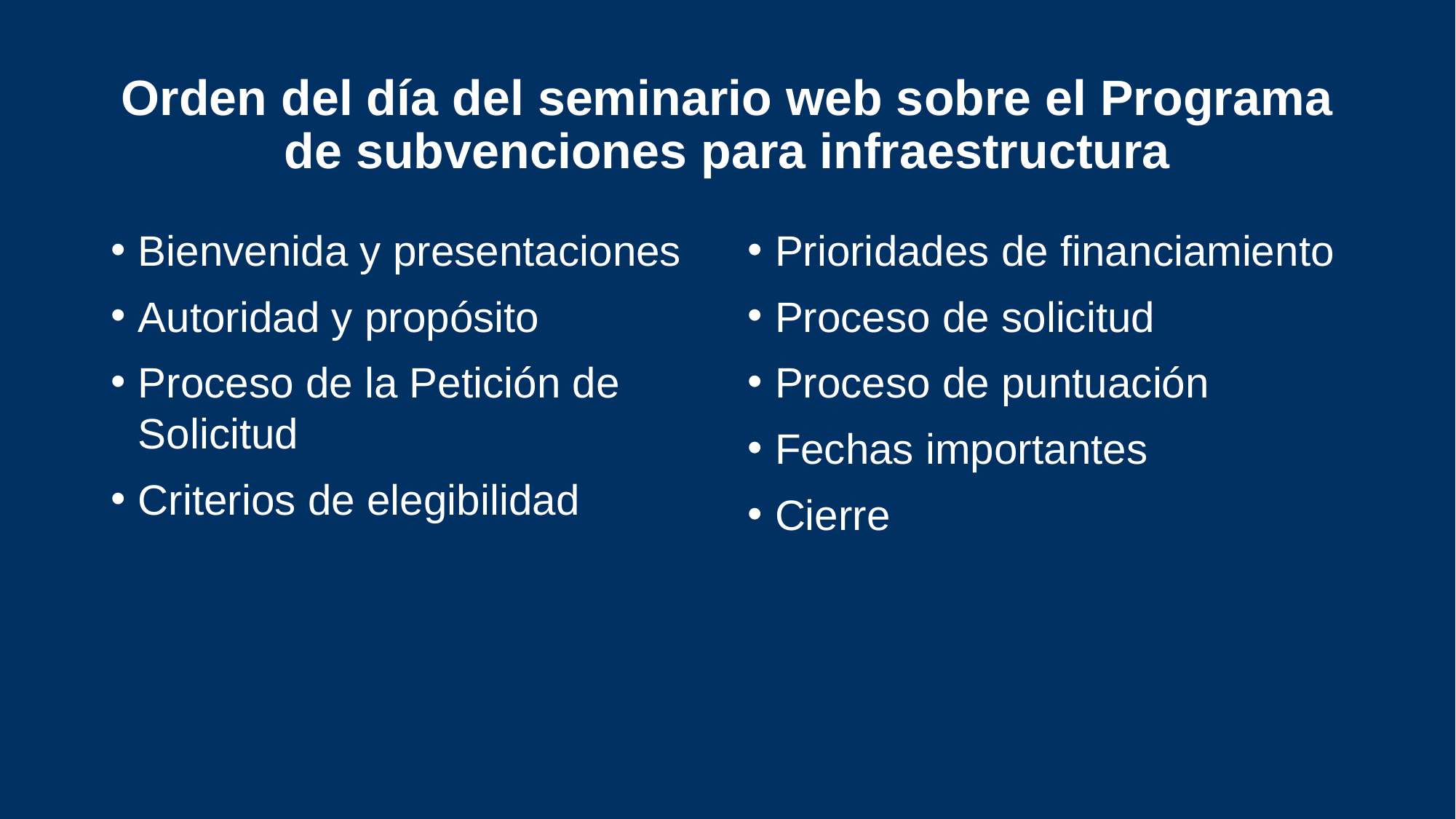

# Orden del día del seminario web sobre el Programa de subvenciones para infraestructura
Bienvenida y presentaciones
Autoridad y propósito
Proceso de la Petición de Solicitud
Criterios de elegibilidad
Prioridades de financiamiento
Proceso de solicitud
Proceso de puntuación
Fechas importantes
Cierre